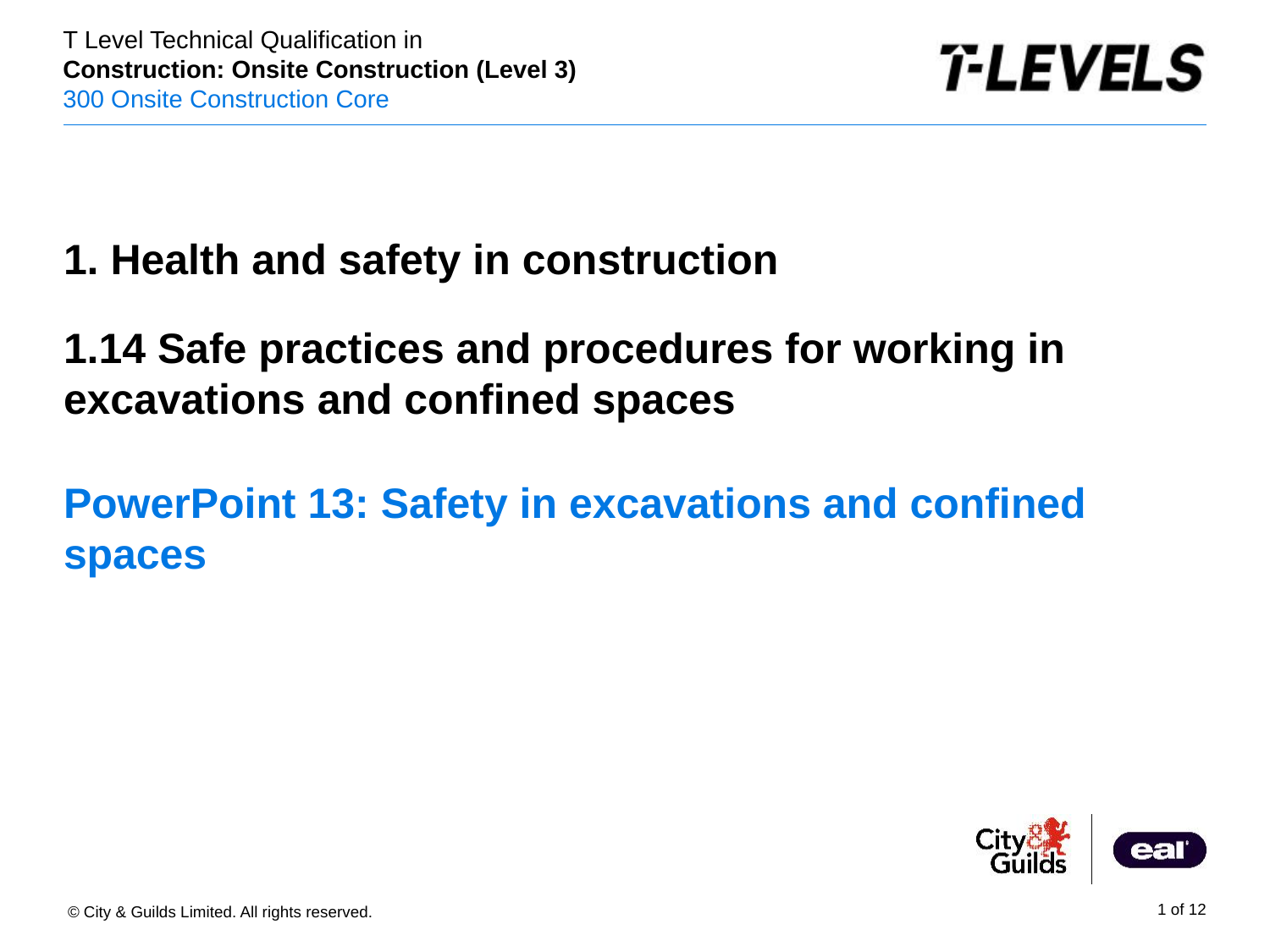

PowerPoint entation

1. Health and safety in construction

1.14 Safe practices and procedures for working in excavations and confined spaces
# PowerPoint 13: Safety in excavations and confined spaces